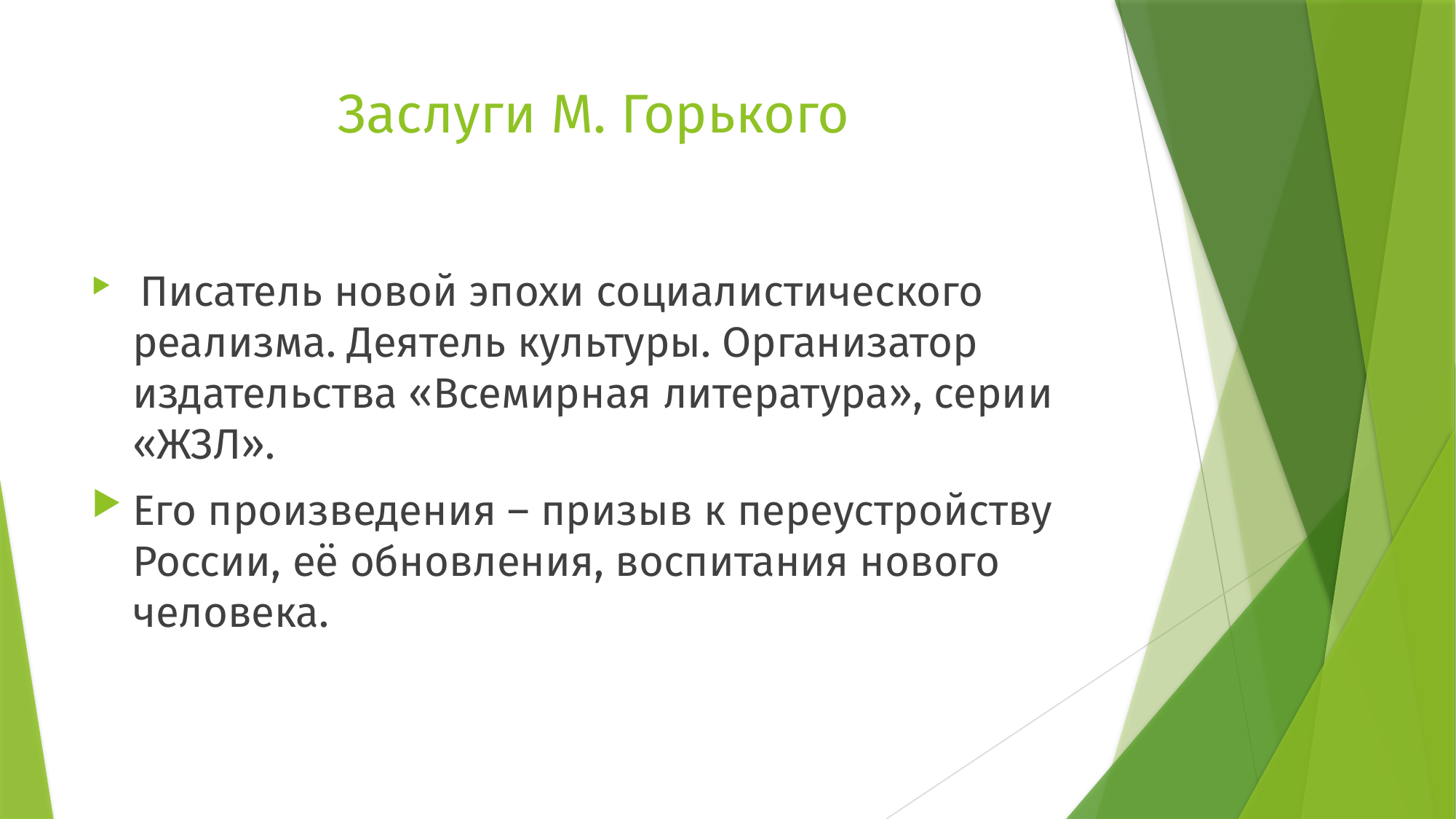

# Заслуги М. Горького
 Писатель новой эпохи социалистического реализма. Деятель культуры. Организатор издательства «Всемирная литература», серии «ЖЗЛ».
Его произведения – призыв к переустройству России, её обновления, воспитания нового человека.